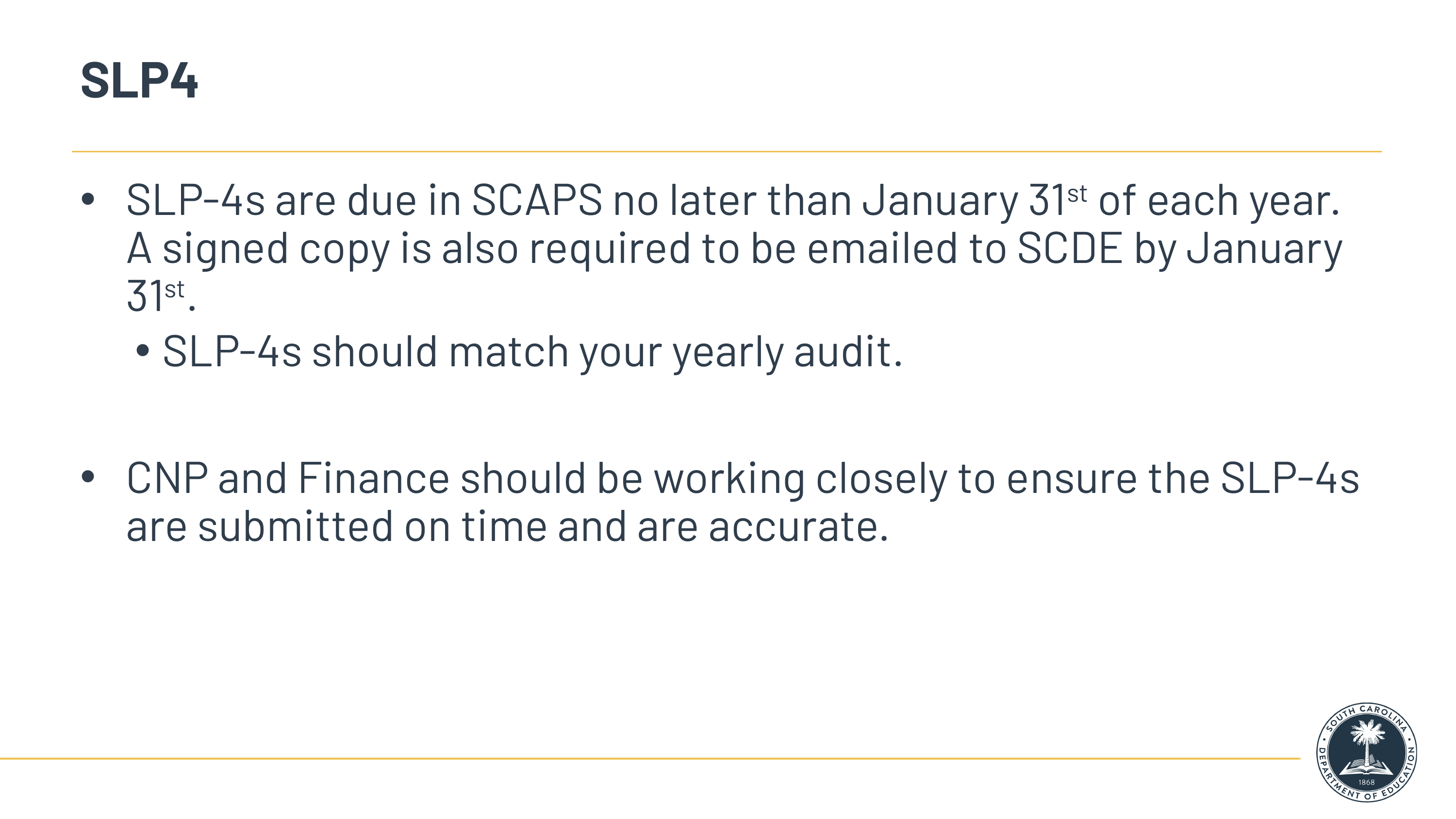

# SLP4
SLP-4s are due in SCAPS no later than January 31st of each year. A signed copy is also required to be emailed to SCDE by January 31st.
SLP-4s should match your yearly audit.

CNP and Finance should be working closely to ensure the SLP-4s are submitted on time and are accurate.